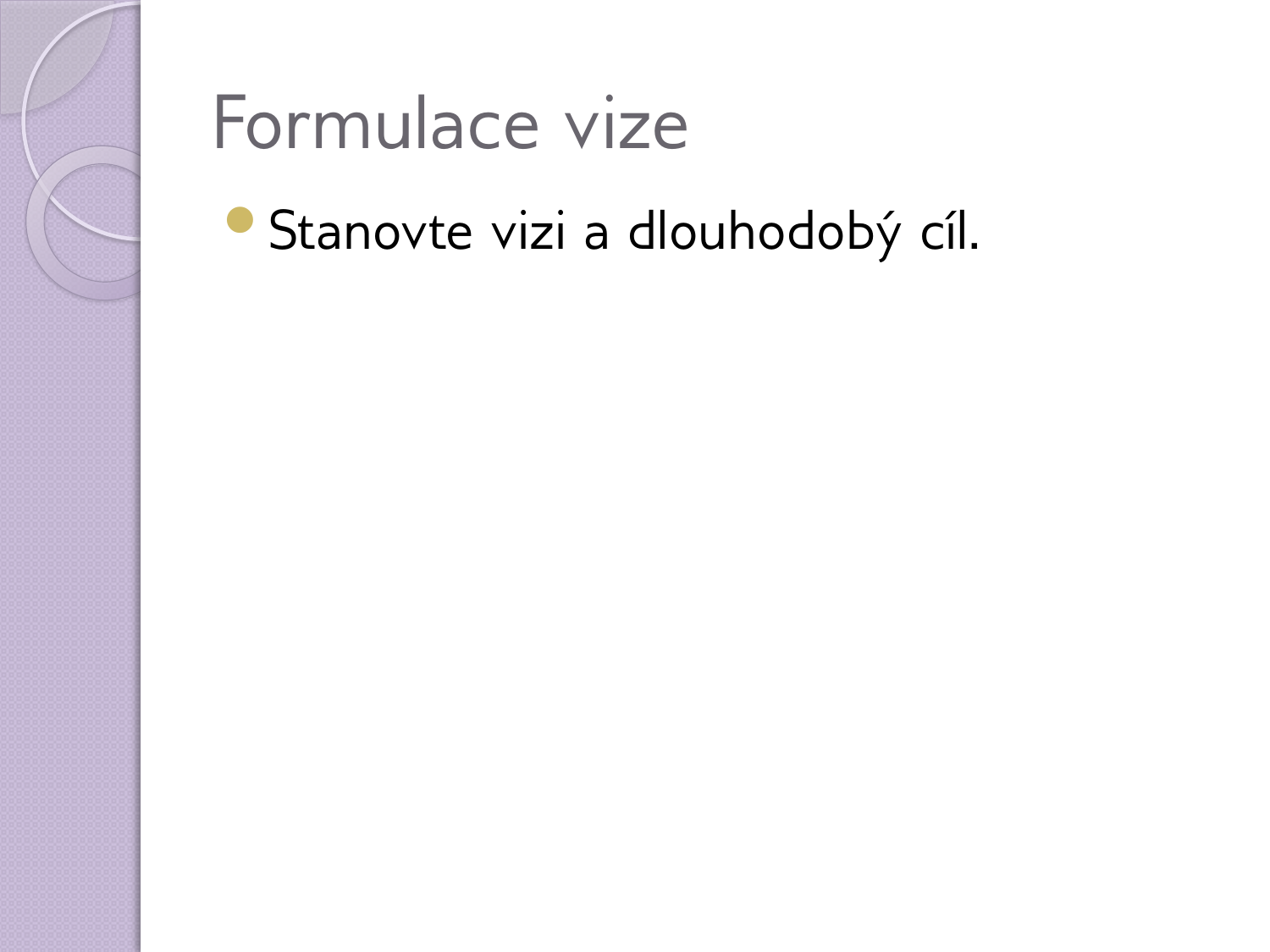

# Formulace vize
Stanovte vizi a dlouhodobý cíl.